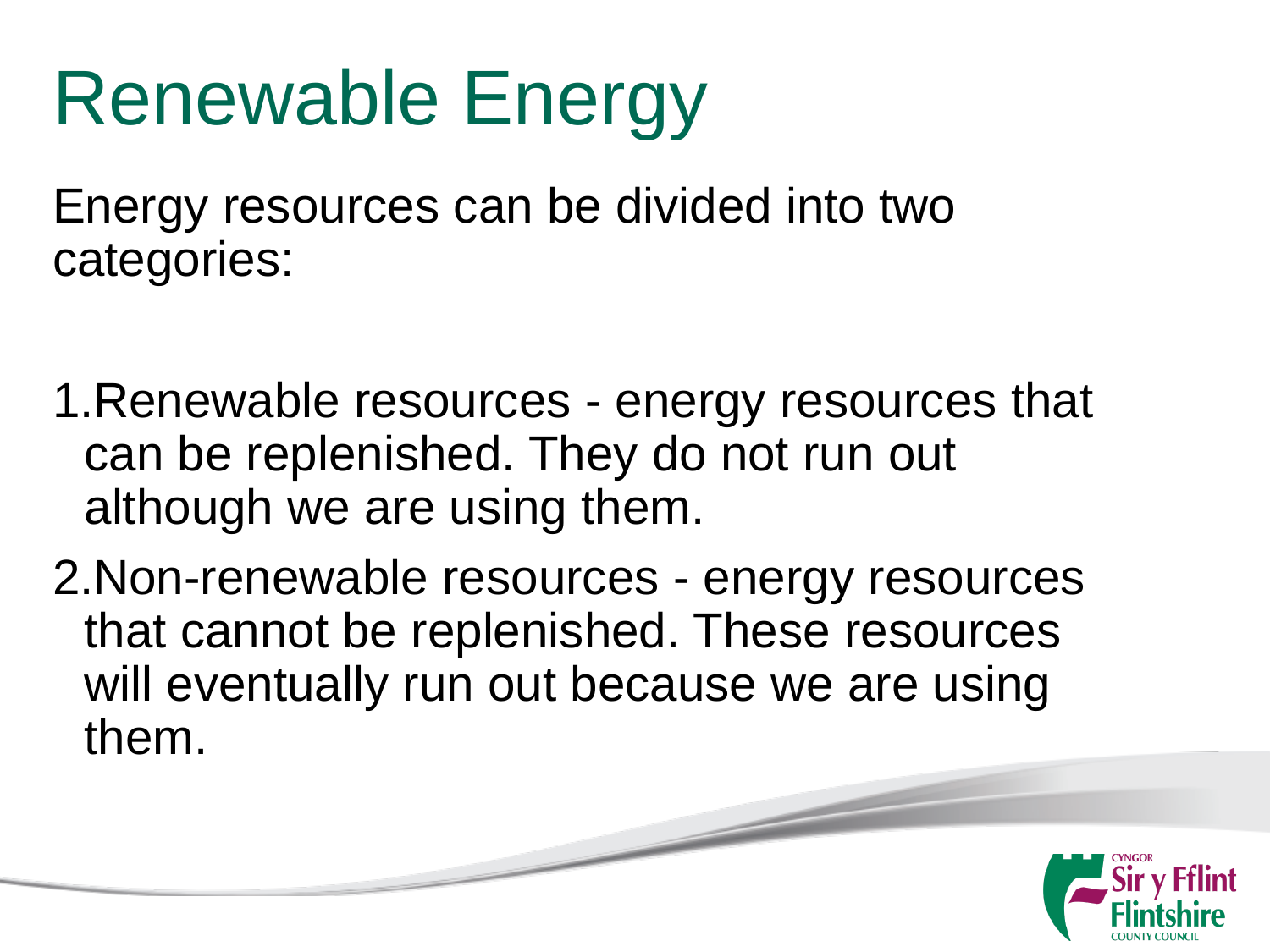

# Renewable Energy
Energy resources can be divided into two categories:

Renewable resources - energy resources that can be replenished. They do not run out although we are using them.
Non-renewable resources - energy resources that cannot be replenished. These resources will eventually run out because we are using them.